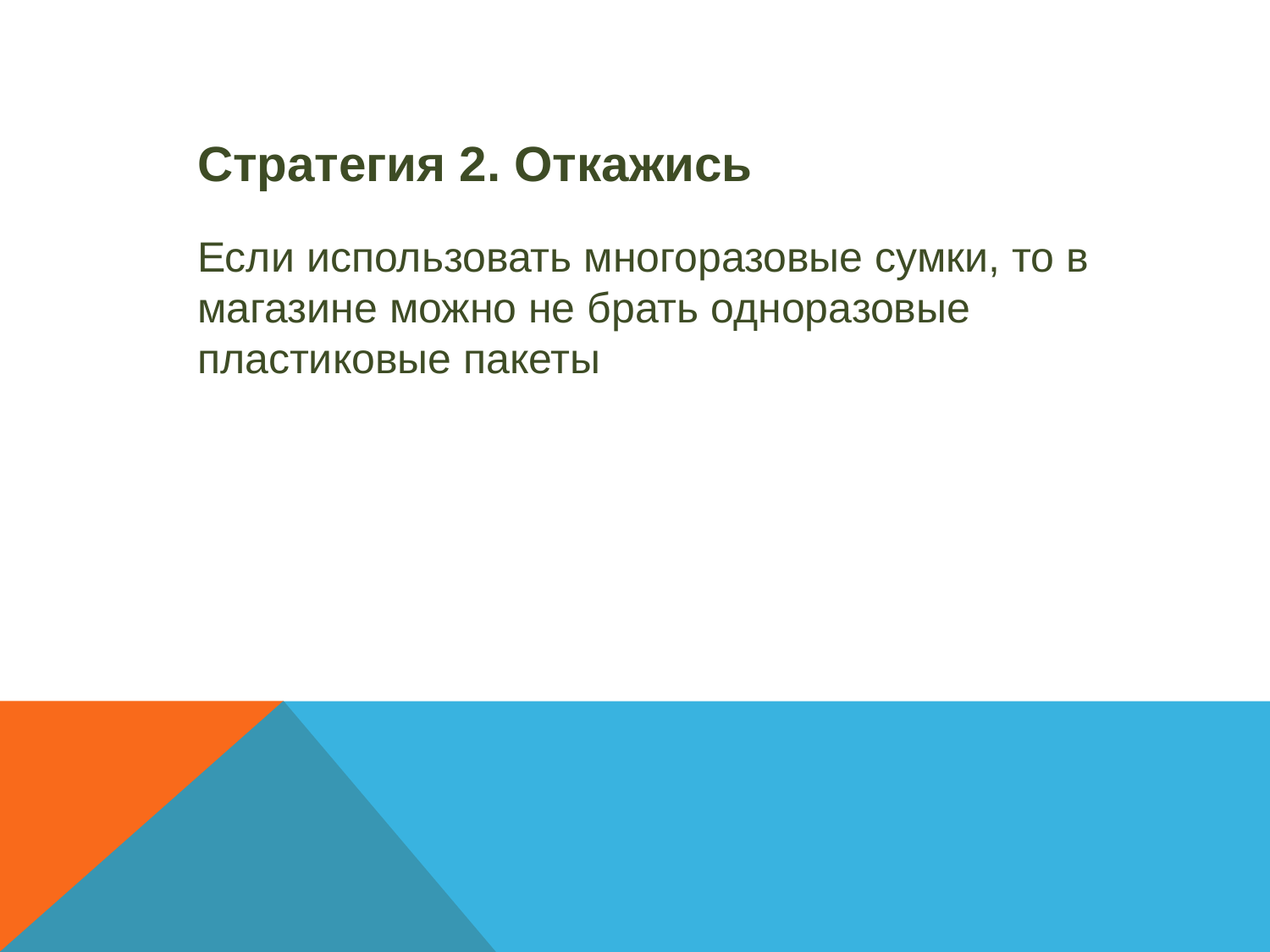

Стратегия 2. Откажись

Если использовать многоразовые сумки, то в магазине можно не брать одноразовые пластиковые пакеты